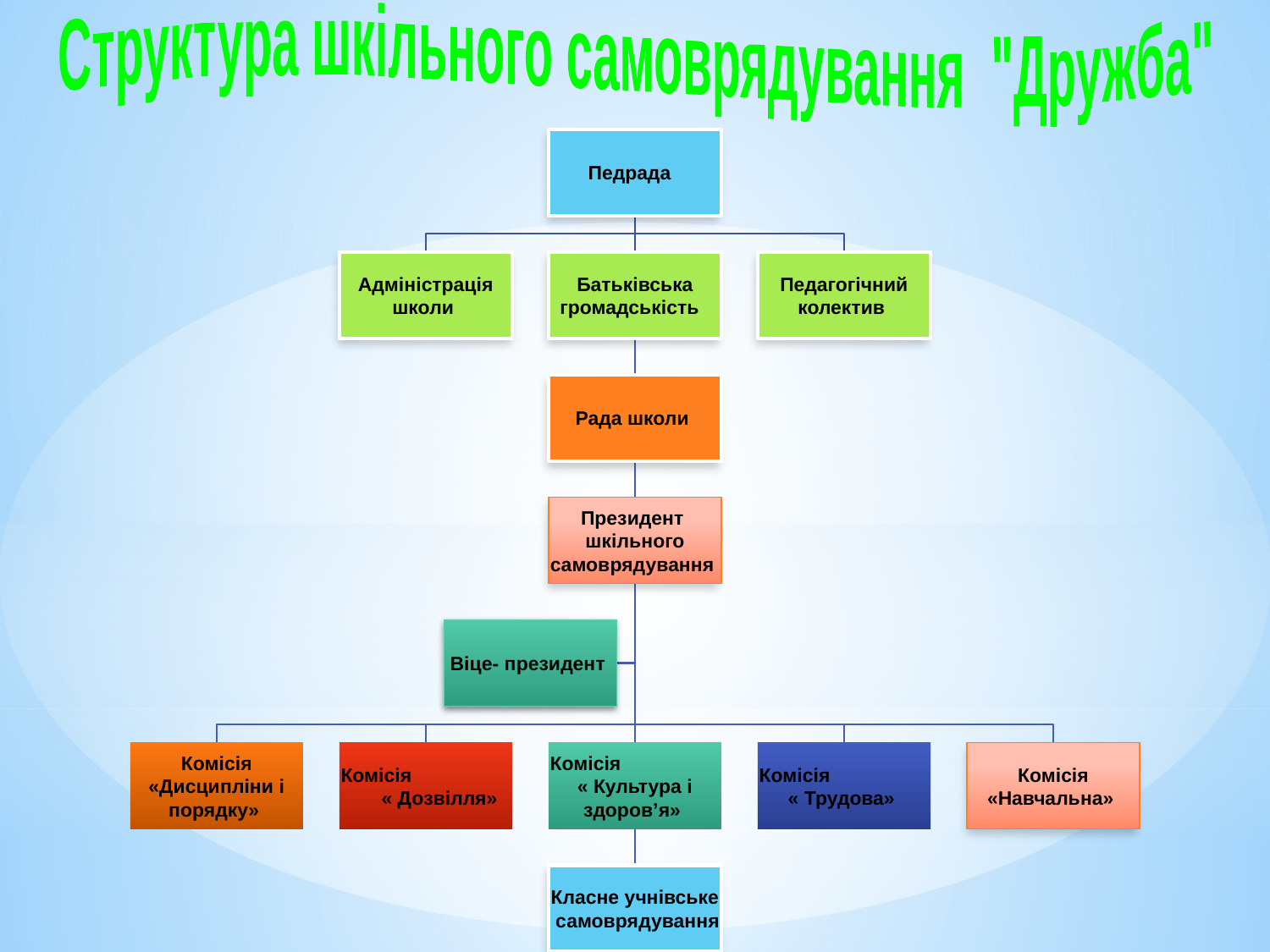

Структура шкільного самоврядування  "Дружба"
Педрада
Адміністрація школи
Батьківська громадськість
Рада школи
Президент  шкільного самоврядування
Комісія «Дисципліни і порядку»
Комісія                        « Дозвілля»
Комісія                   « Культура і здоров’я»
Класне учнівське  самоврядування
Комісія                   « Трудова»
Комісія «Навчальна»
Віце- президент
Педагогічний колектив